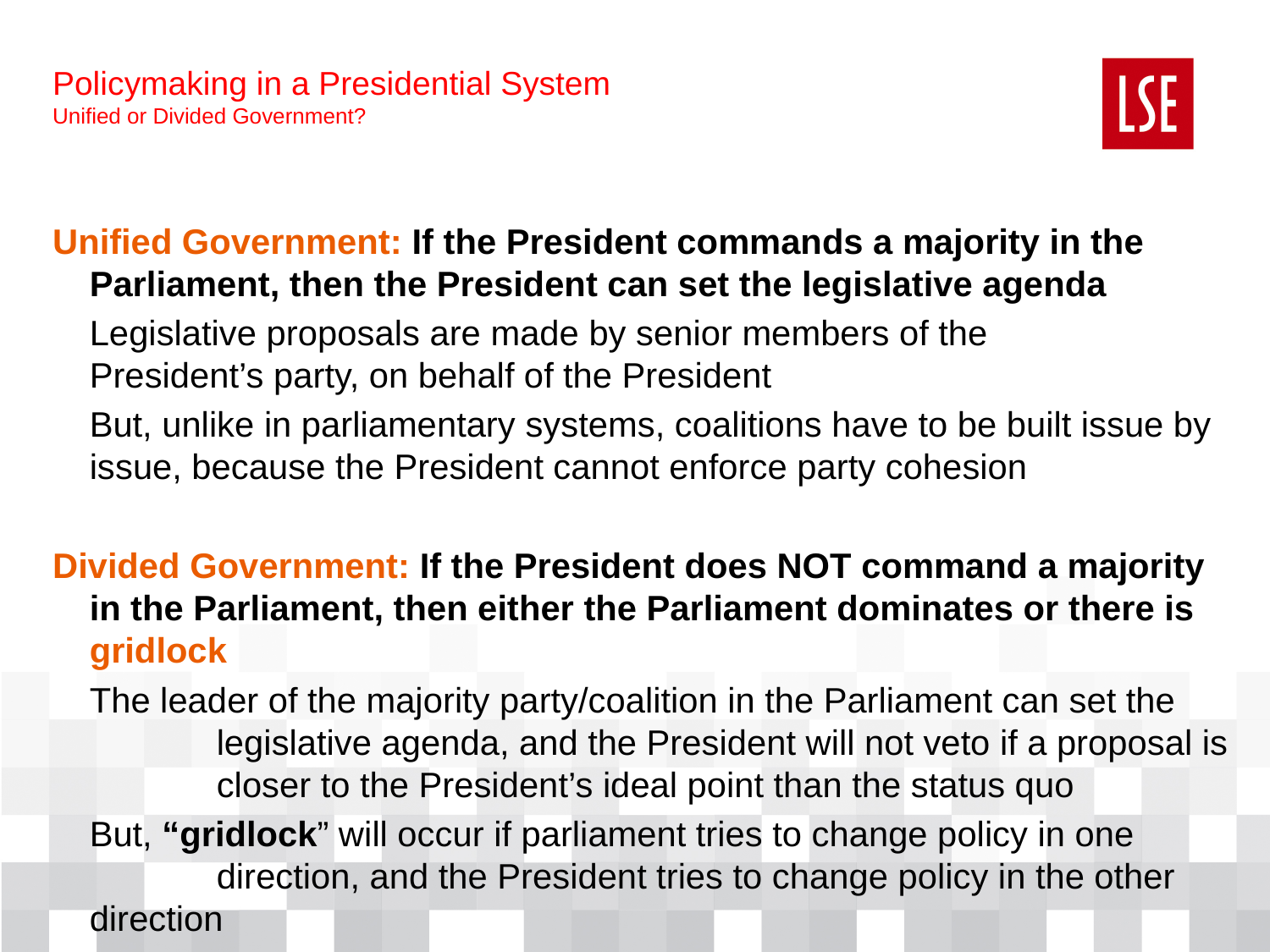

# Policymaking in a Presidential System Unified or Divided Government?
Unified Government: If the President commands a majority in the Parliament, then the President can set the legislative agenda
	Legislative proposals are made by senior members of the 	President’s party, on behalf of the President
	But, unlike in parliamentary systems, coalitions have to be built issue by issue, because the President cannot enforce party cohesion

Divided Government: If the President does NOT command a majority in the Parliament, then either the Parliament dominates or there is gridlock
	The leader of the majority party/coalition in the Parliament can set the 	legislative agenda, and the President will not veto if a proposal is 	closer to the President’s ideal point than the status quo
	But, “gridlock” will occur if parliament tries to change policy in one 	direction, and the President tries to change policy in the other direction